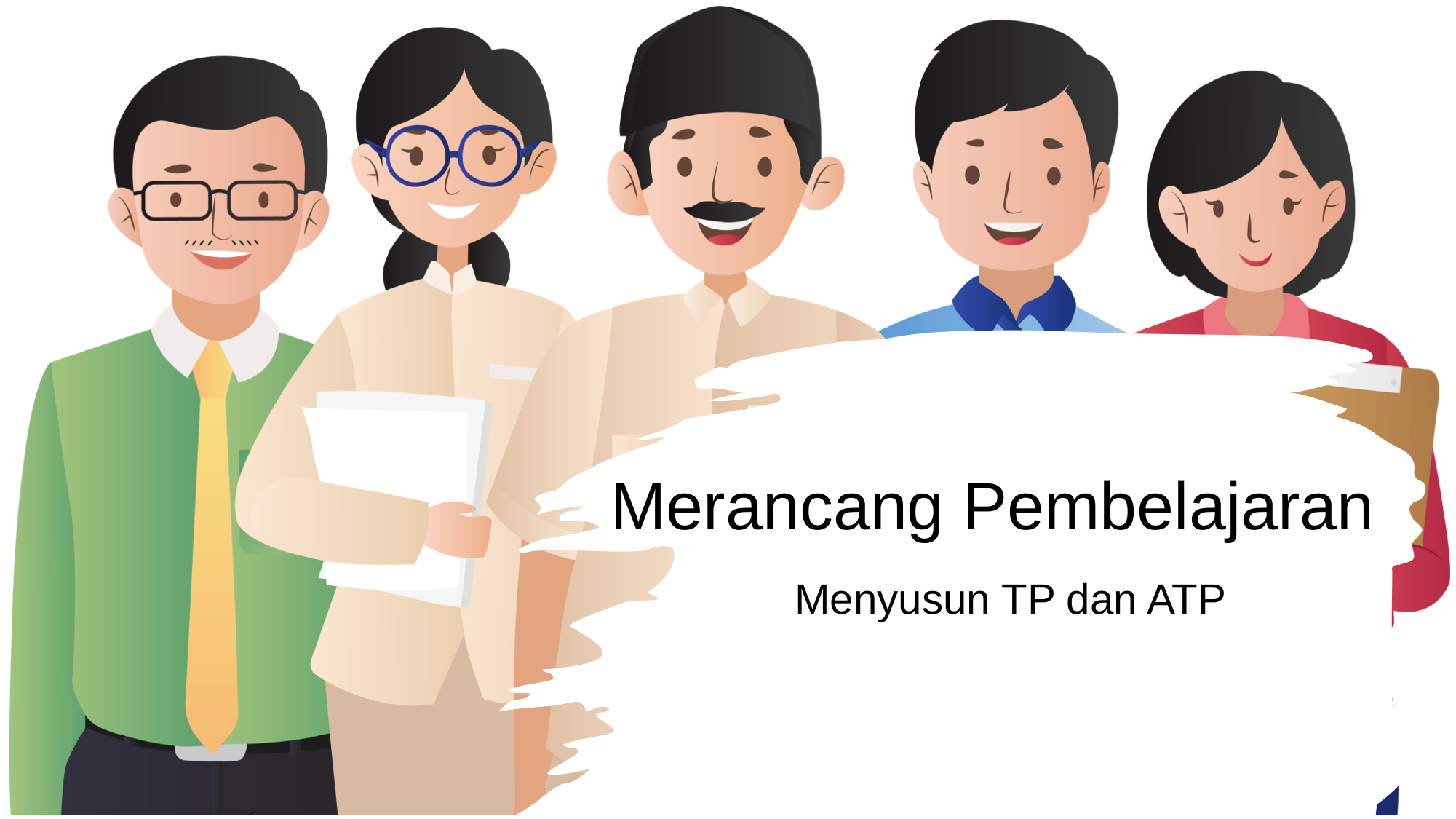

# Merancang Pembelajaran
Menyusun TP dan ATP